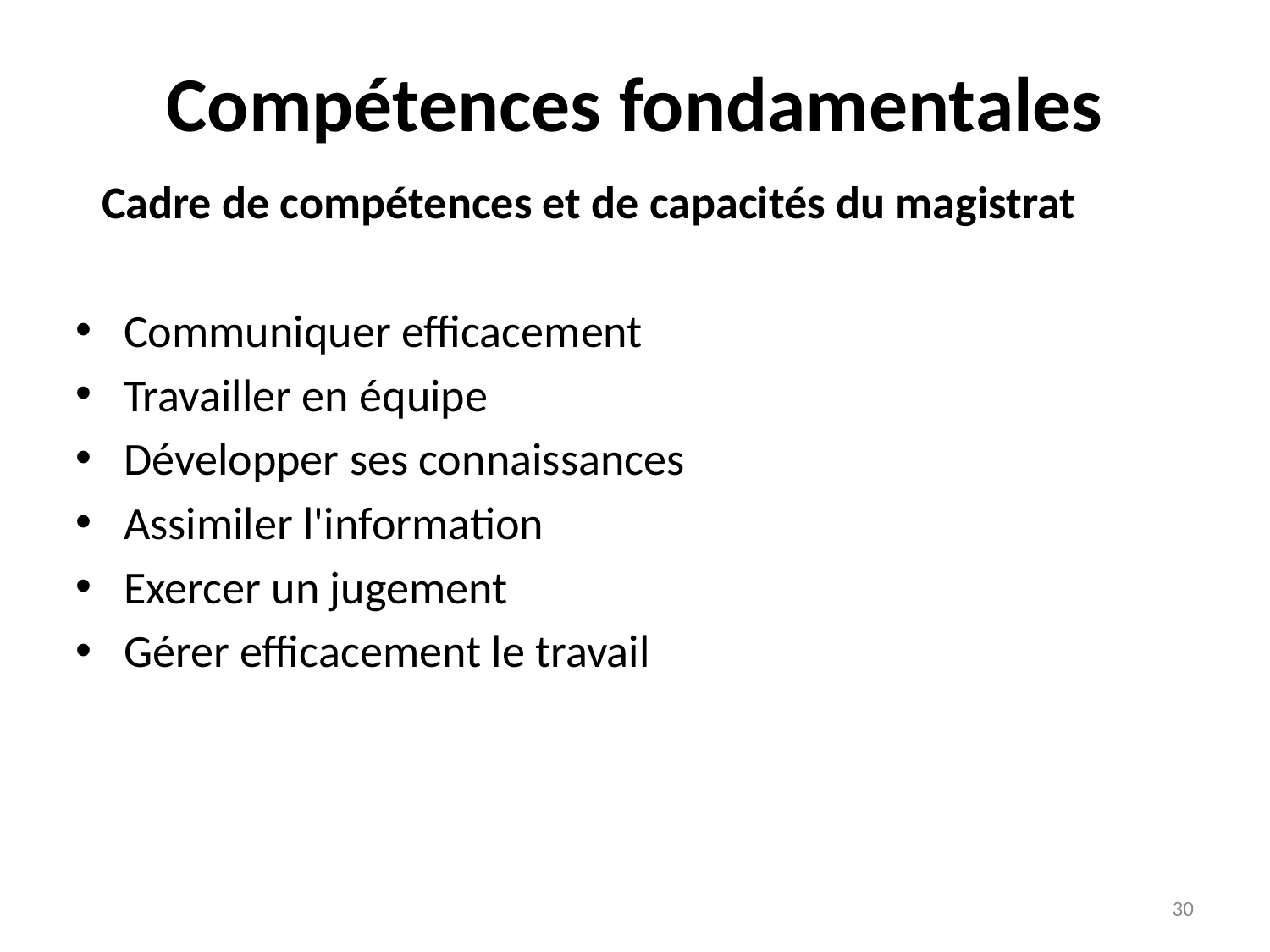

# Compétences fondamentales
Cadre de compétences et de capacités du magistrat

Communiquer efficacement
Travailler en équipe
Développer ses connaissances
Assimiler l'information
Exercer un jugement
Gérer efficacement le travail

30